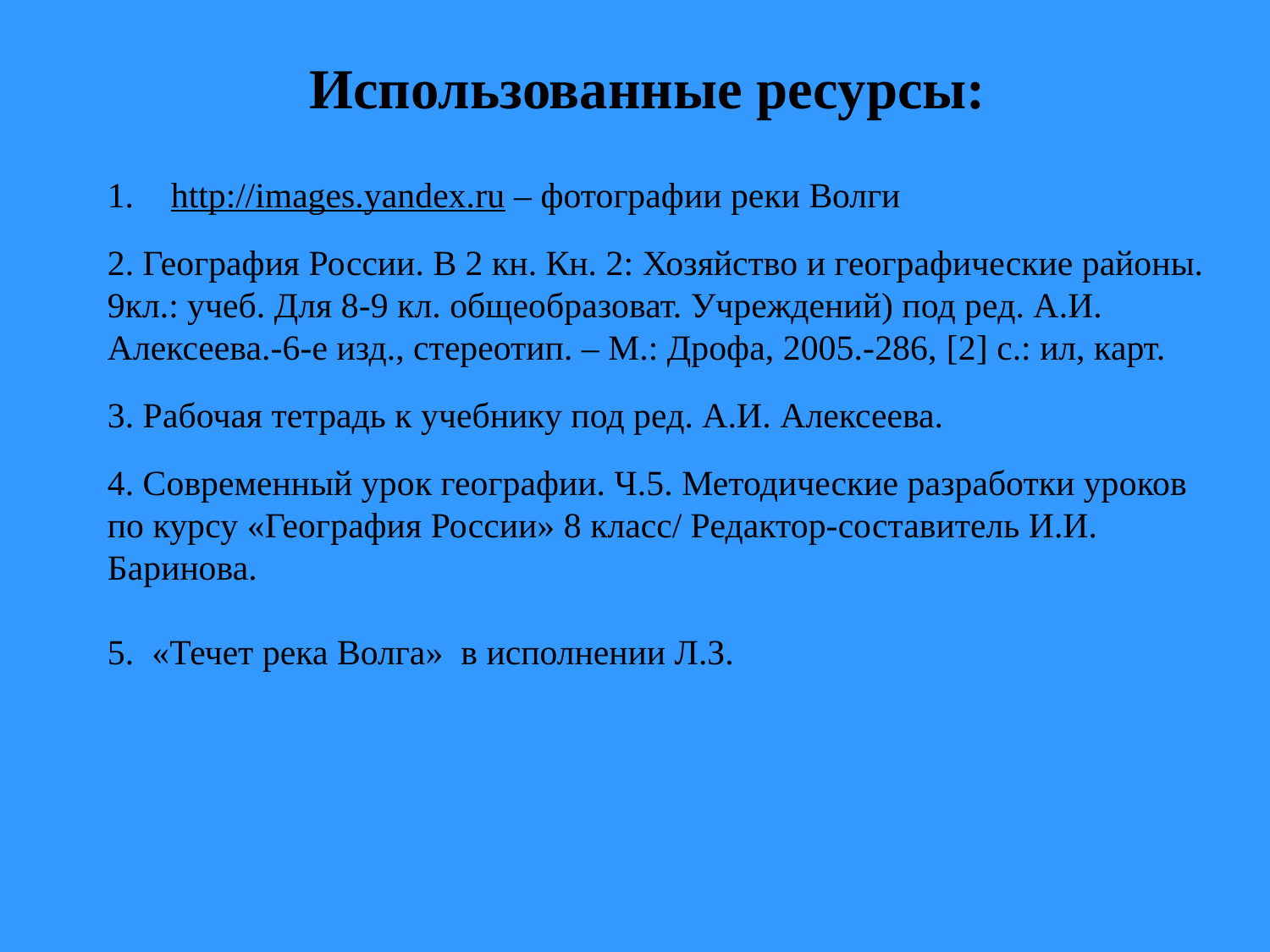

Использованные ресурсы:
http://images.yandex.ru – фотографии реки Волги

2. География России. В 2 кн. Кн. 2: Хозяйство и географические районы. 9кл.: учеб. Для 8-9 кл. общеобразоват. Учреждений) под ред. А.И. Алексеева.-6-е изд., стереотип. – М.: Дрофа, 2005.-286, [2] с.: ил, карт.

3. Рабочая тетрадь к учебнику под ред. А.И. Алексеева.

4. Современный урок географии. Ч.5. Методические разработки уроков по курсу «География России» 8 класс/ Редактор-составитель И.И. Баринова.

5.  «Течет река Волга»  в исполнении Л.З.